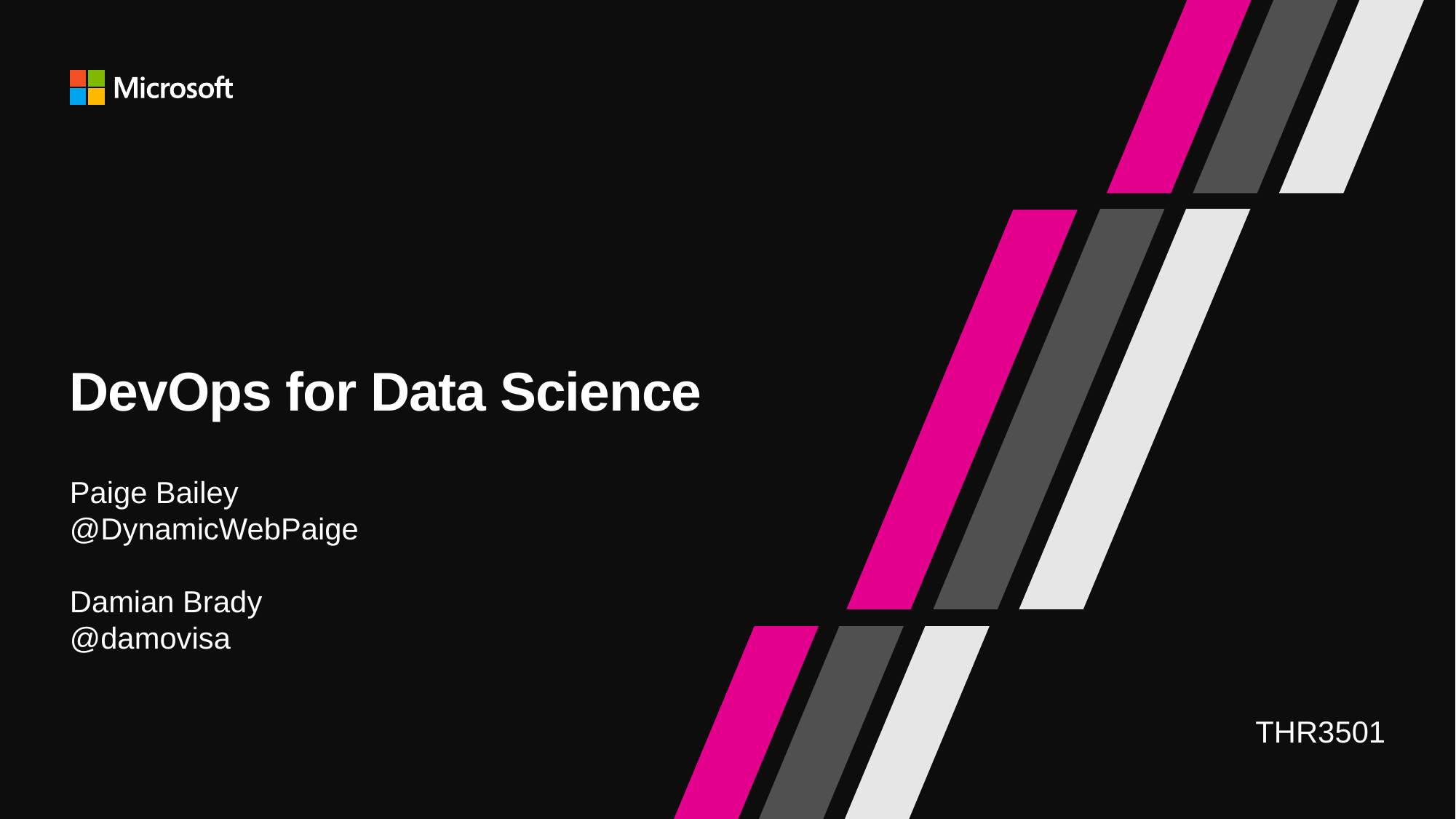

# DevOps for Data Science
Paige Bailey
@DynamicWebPaige

Damian Brady
@damovisa
THR3501